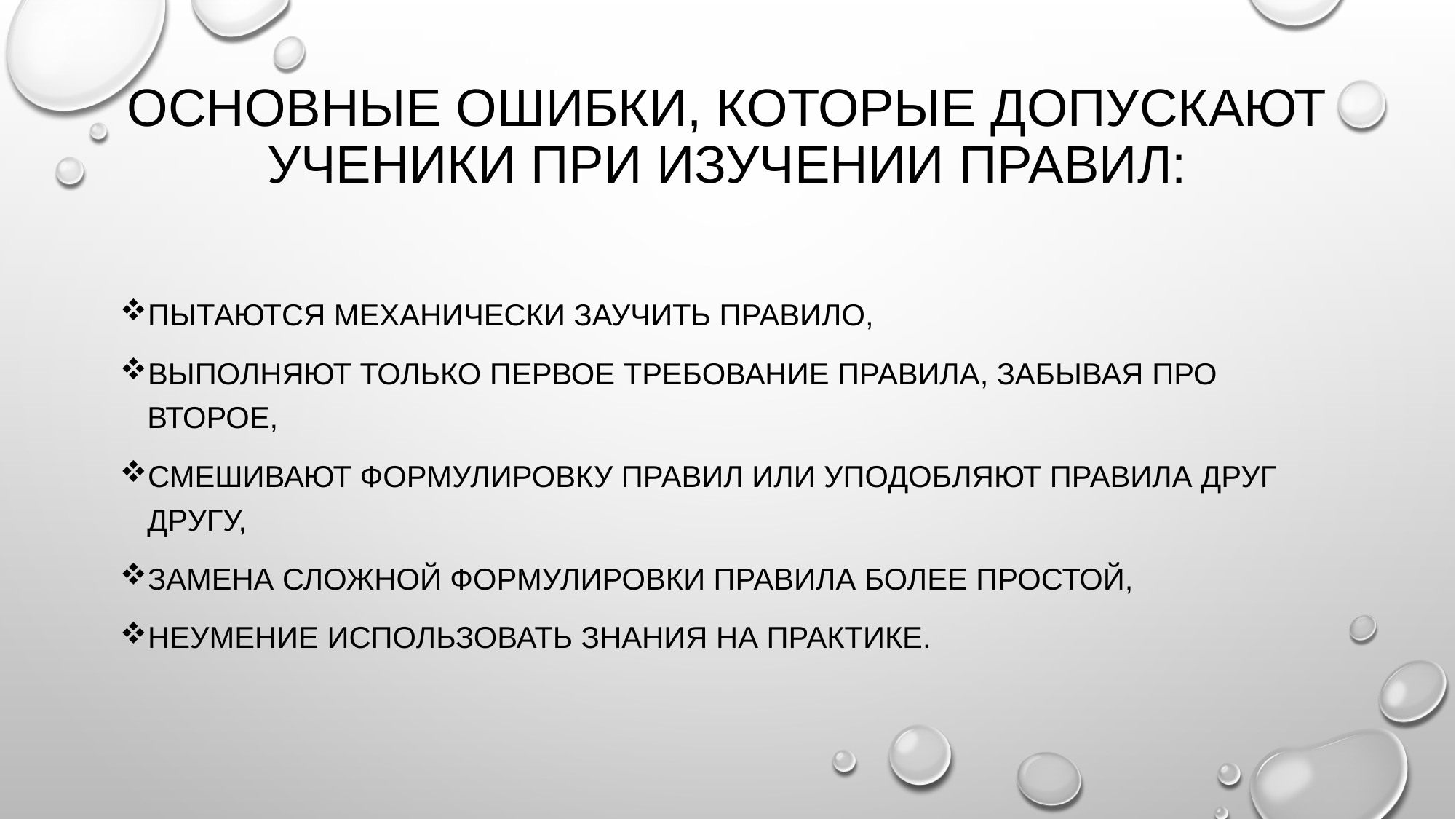

# Основные ошибки, которые допускают ученики при изучении правил:
Пытаются механически заучить правило,
Выполняют только первое требование правила, забывая про второе,
Смешивают формулировку правил или уподобляют правила друг другу,
Замена сложной формулировки правила более простой,
Неумение использовать знания на практике.